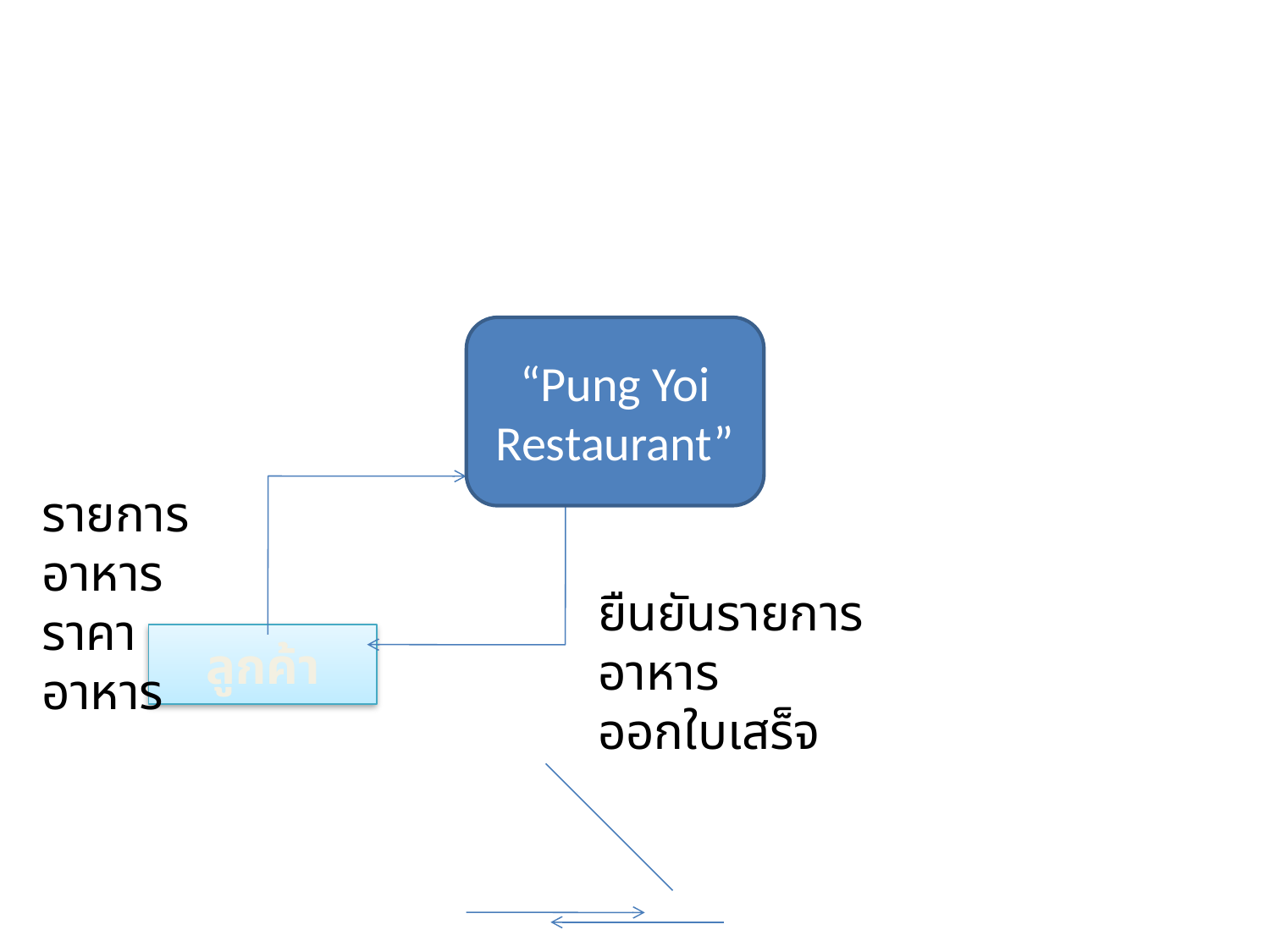

“Pung Yoi Restaurant”
รายการอาหาร
ราคาอาหาร
ยืนยันรายการอาหาร
ออกใบเสร็จ
ลูกค้า